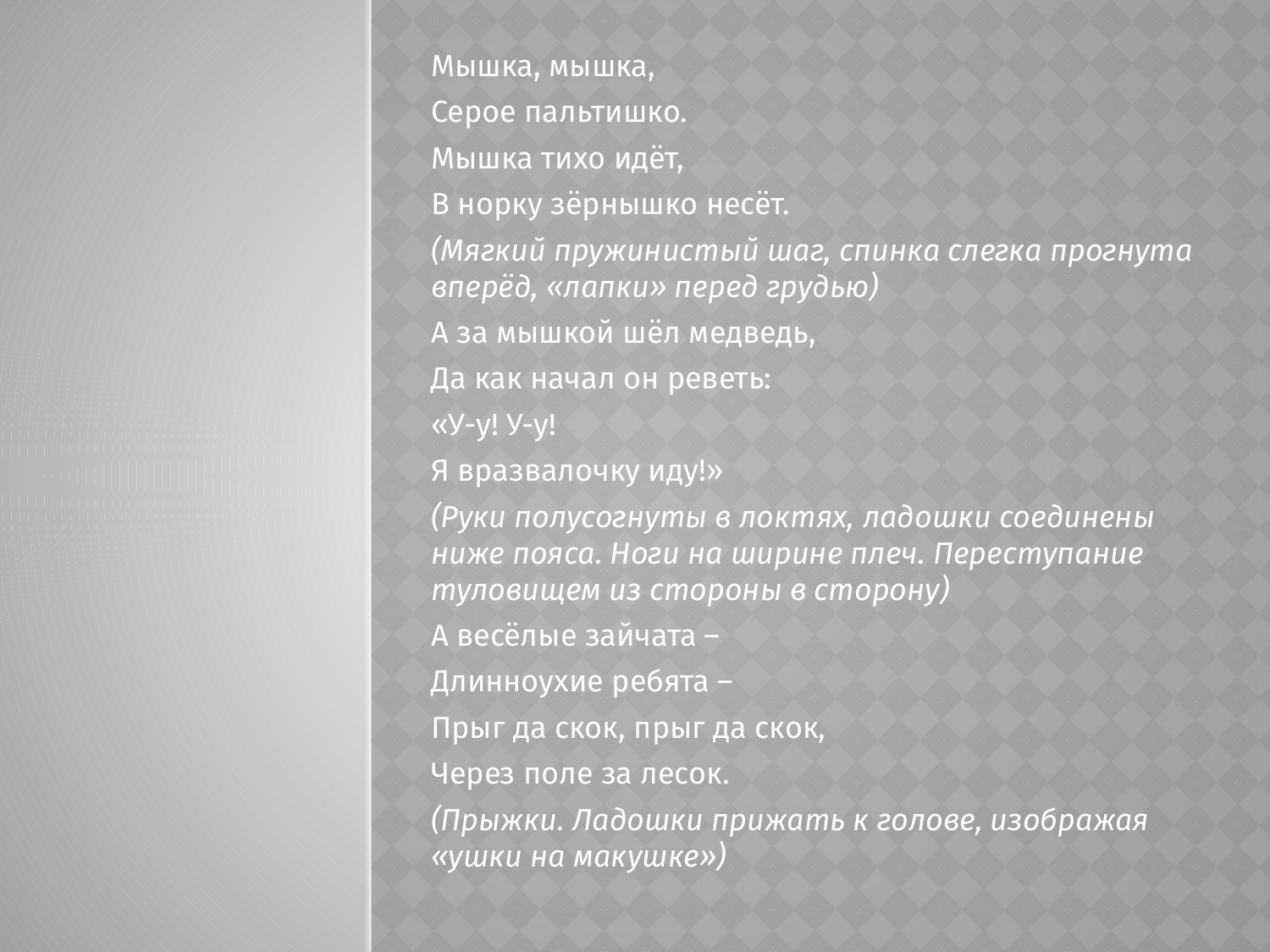

Мышка, мышка,
Серое пальтишко.
Мышка тихо идёт,
В норку зёрнышко несёт.
(Мягкий пружинистый шаг, спинка слегка прогнута вперёд, «лапки» перед грудью)
А за мышкой шёл медведь,
Да как начал он реветь:
«У-у! У-у!
Я вразвалочку иду!»
(Руки полусогнуты в локтях, ладошки соединены ниже пояса. Ноги на ширине плеч. Переступание туловищем из стороны в сторону)
А весёлые зайчата –
Длинноухие ребята –
Прыг да скок, прыг да скок,
Через поле за лесок.
(Прыжки. Ладошки прижать к голове, изображая «ушки на макушке»)